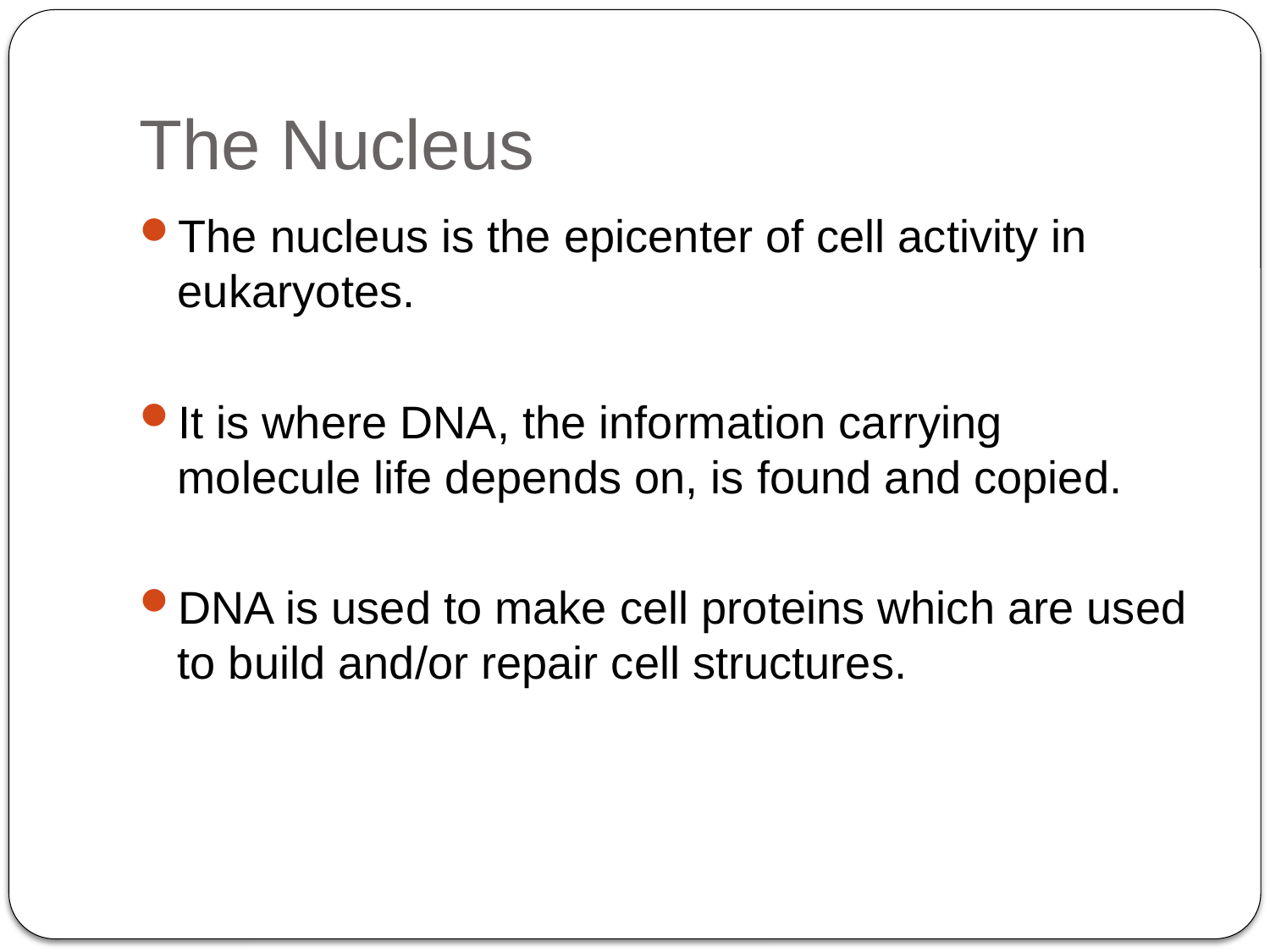

# The Nucleus
The nucleus is the epicenter of cell activity in eukaryotes.

It is where DNA, the information carrying molecule life depends on, is found and copied.

DNA is used to make cell proteins which are used to build and/or repair cell structures.